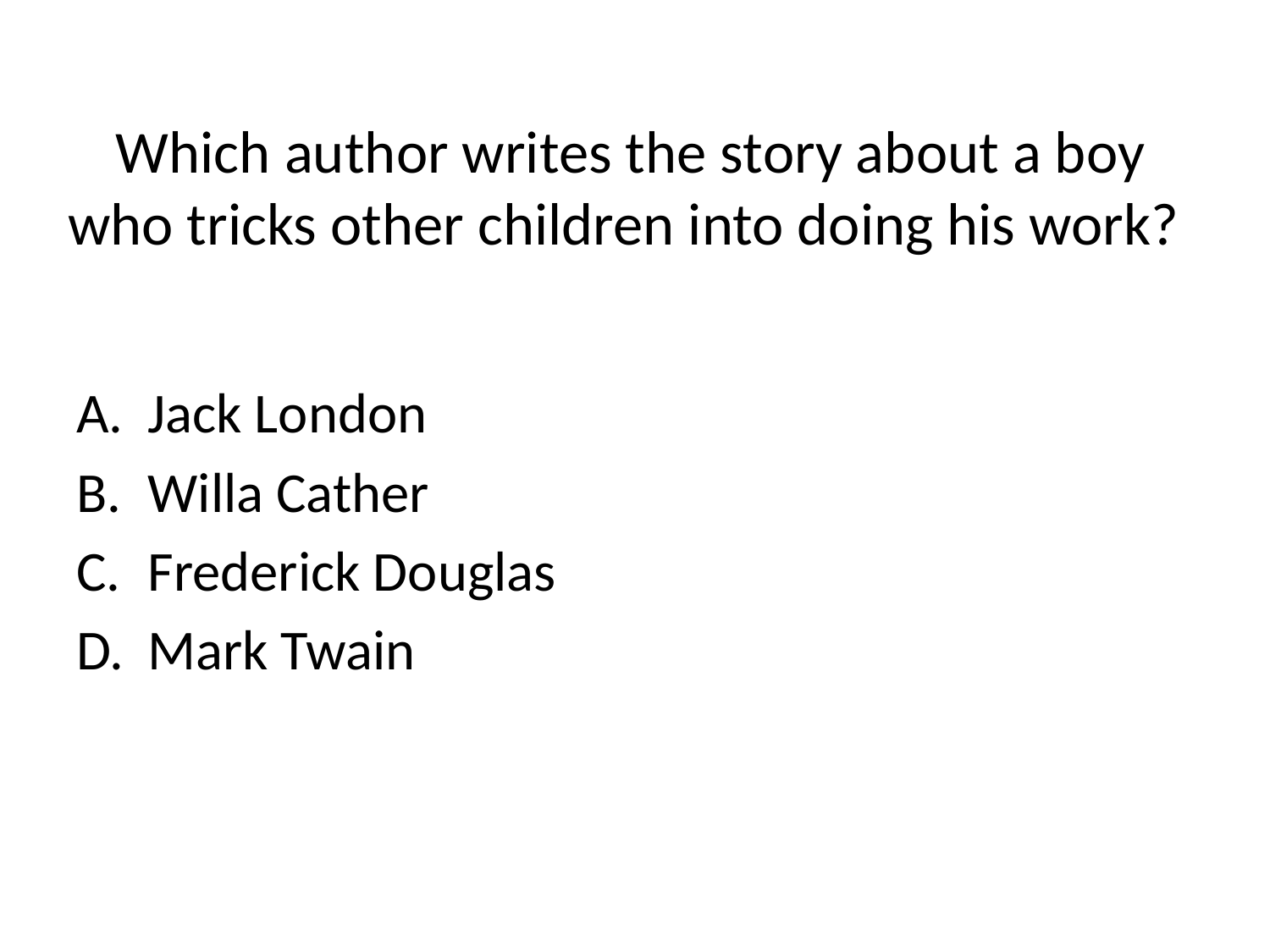

# Which author writes the story about a boy who tricks other children into doing his work?
Jack London
Willa Cather
Frederick Douglas
Mark Twain